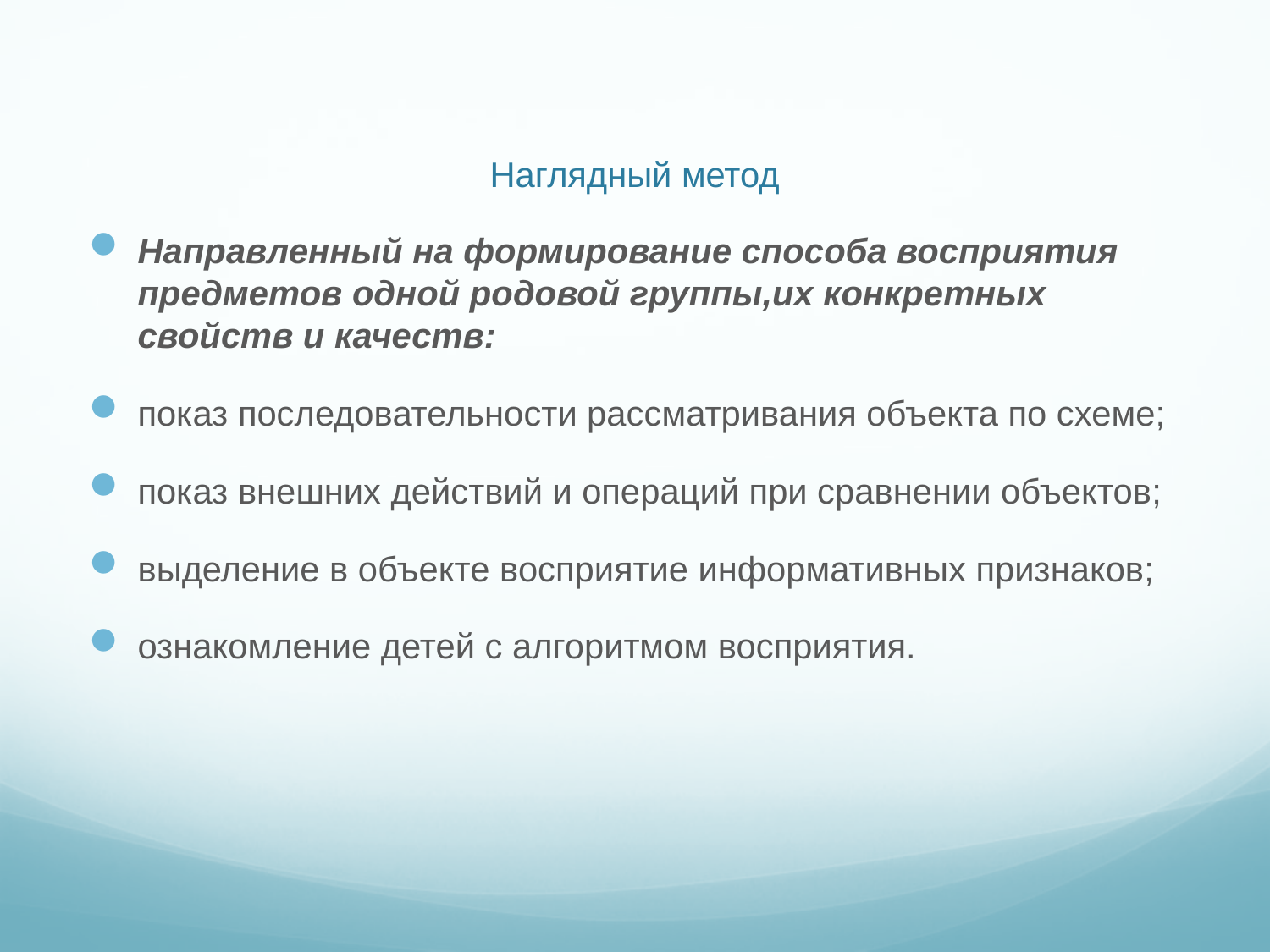

# Наглядный метод
Направленный на формирование способа восприятия предметов одной родовой группы,их конкретных свойств и качеств:
показ последовательности рассматривания объекта по схеме;
показ внешних действий и операций при сравнении объектов;
выделение в объекте восприятие информативных признаков;
ознакомление детей с алгоритмом восприятия.